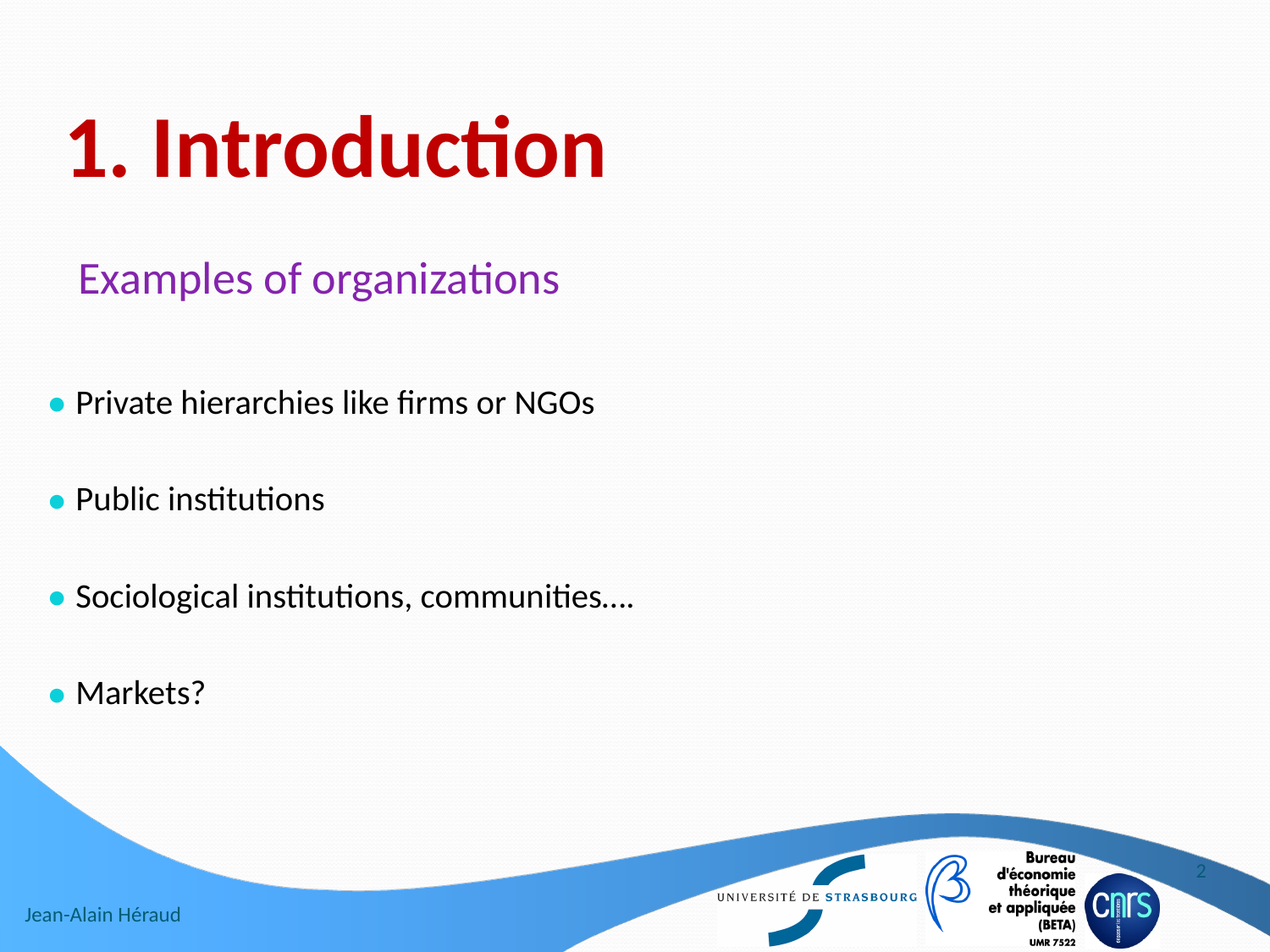

# 1. Introduction
Examples of organizations
Private hierarchies like firms or NGOs

Public institutions

Sociological institutions, communities….

Markets?
2
Jean-Alain Héraud